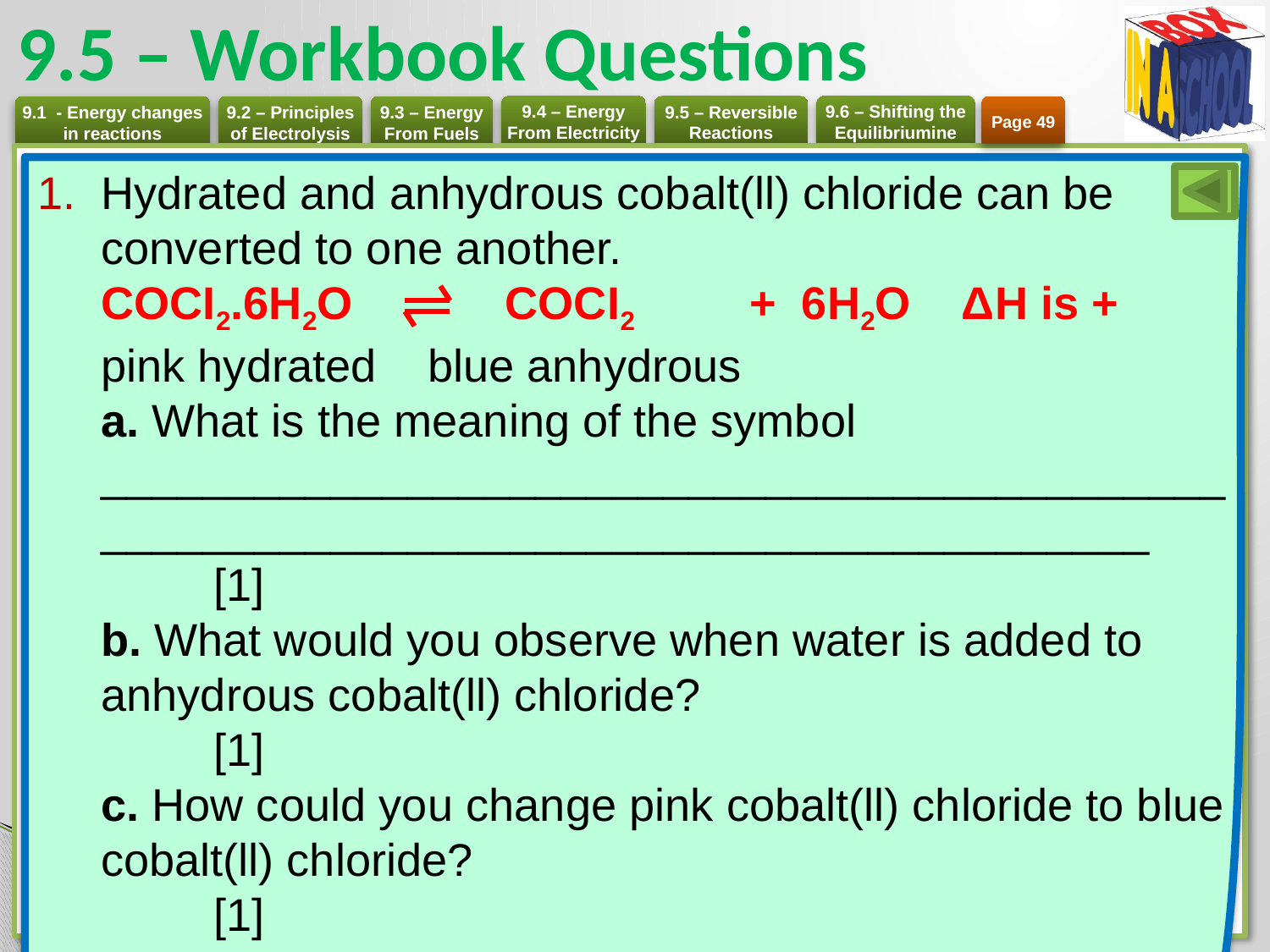

# 9.5 – Workbook Questions
Page 49
Hydrated and anhydrous cobalt(ll) chloride can be converted to one another.
COCI2.6H2O            COCI2         +  6H2O    ΔH is +
pink hydrated    blue anhydrous
a. What is the meaning of the symbol _____________________________________________________________________________________	[1]
b. What would you observe when water is added to anhydrous cobalt(ll) chloride? 	[1]
c. How could you change pink cobalt(ll) chloride to blue cobalt(ll) chloride?	[1]
d. Explain how you know that the reaction blue cobalt(ll) chloride to pink cobalt(ll) chloride is exothermic.       [2]